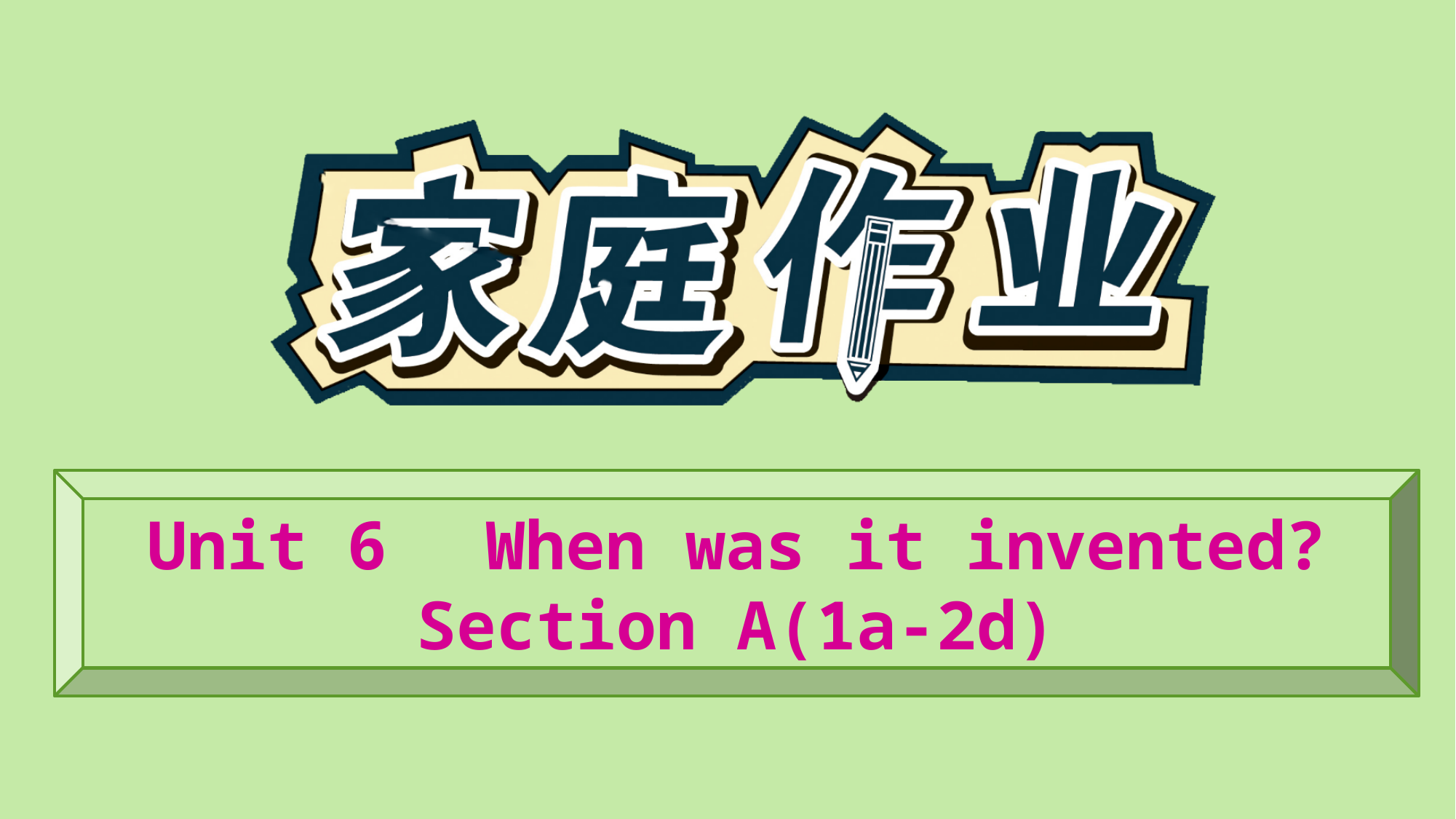

Unit 6　When was it invented?
Section A(1a-2d)